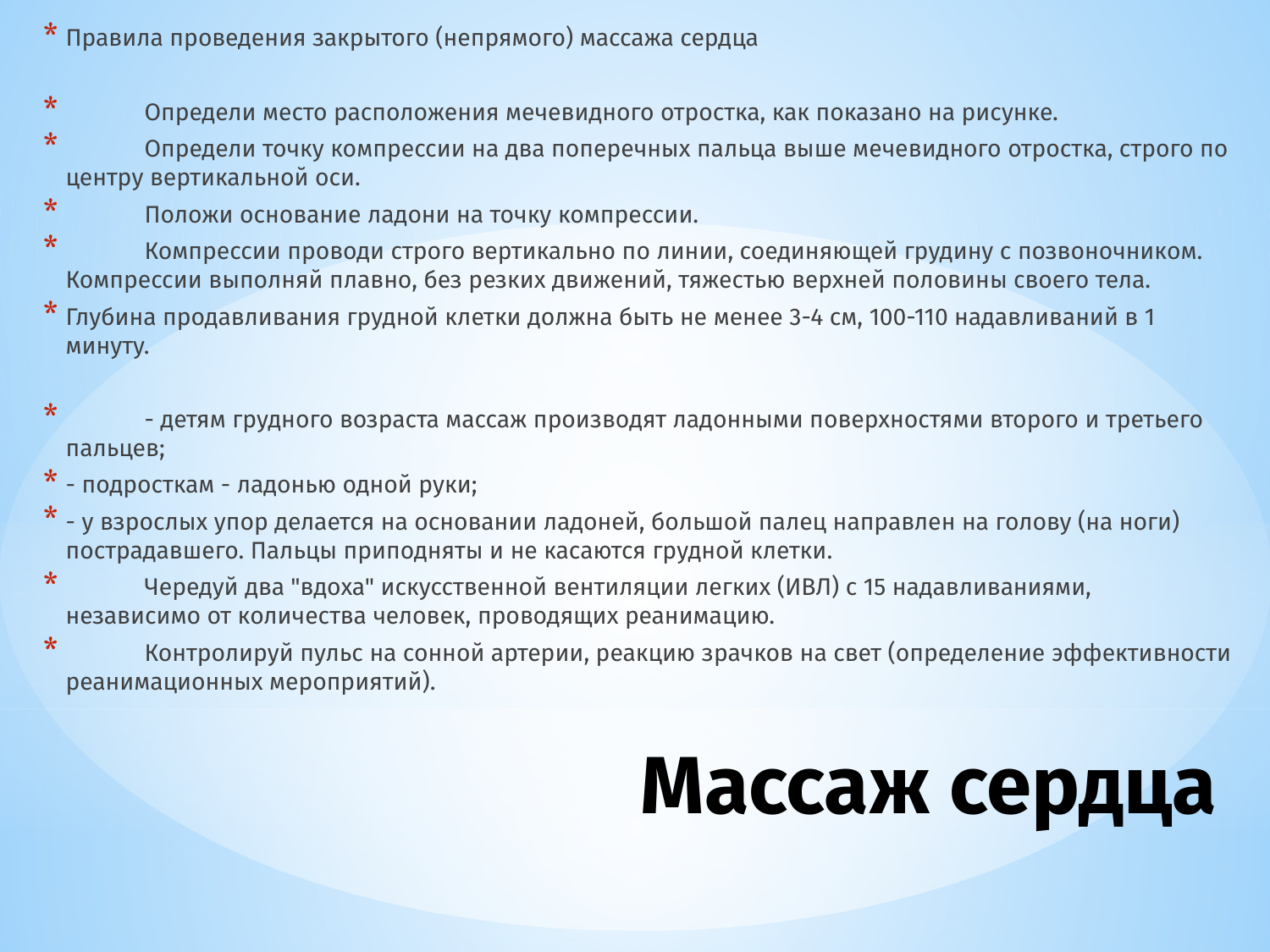

Правила проведения закрытого (непрямого) массажа сердца

	Определи место расположения мечевидного отростка, как показано на рисунке.
	Определи точку компрессии на два поперечных пальца выше мечевидного отростка, строго по центру вертикальной оси.
	Положи основание ладони на точку компрессии.
	Компрессии проводи строго вертикально по линии, соединяющей грудину с позвоночником. Компрессии выполняй плавно, без резких движений, тяжестью верхней половины своего тела.
Глубина продавливания грудной клетки должна быть не менее 3-4 см, 100-110 надавливаний в 1 минуту.

	- детям грудного возраста массаж производят ладонными поверхностями второго и третьего пальцев;
- подросткам - ладонью одной руки;
- у взрослых упор делается на основании ладоней, большой палец направлен на голову (на ноги) пострадавшего. Пальцы приподняты и не касаются грудной клетки.
	Чередуй два "вдоха" искусственной вентиляции легких (ИВЛ) с 15 надавливаниями, независимо от количества человек, проводящих реанимацию.
	Контролируй пульс на сонной артерии, реакцию зрачков на свет (определение эффективности реанимационных мероприятий).
# Массаж сердца